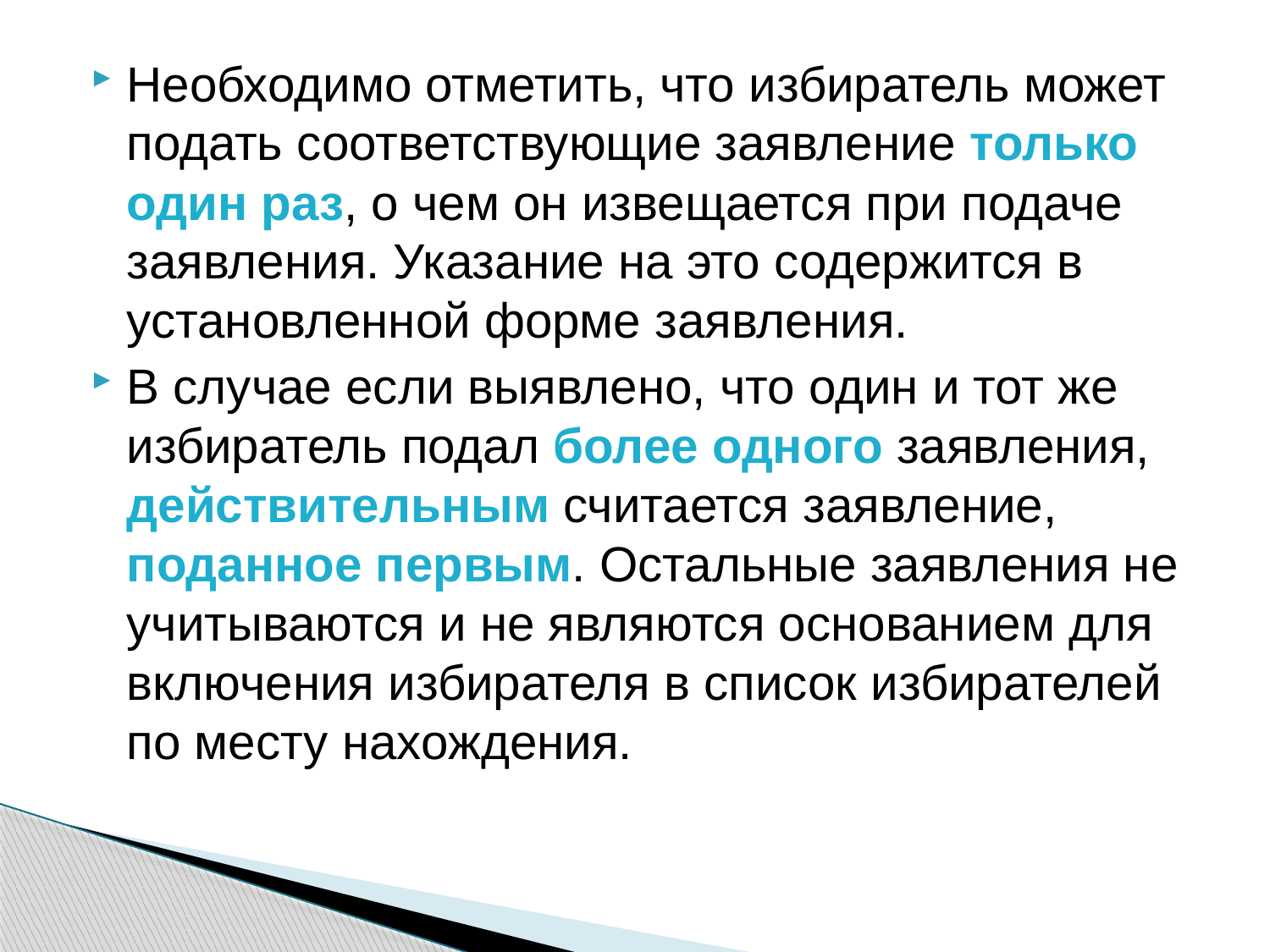

Необходимо отметить, что избиратель может подать соответствующие заявление только один раз, о чем он извещается при подаче заявления. Указание на это содержится в установленной форме заявления.
В случае если выявлено, что один и тот же избиратель подал более одного заявления, действительным считается заявление, поданное первым. Остальные заявления не учитываются и не являются основанием для включения избирателя в список избирателей по месту нахождения.